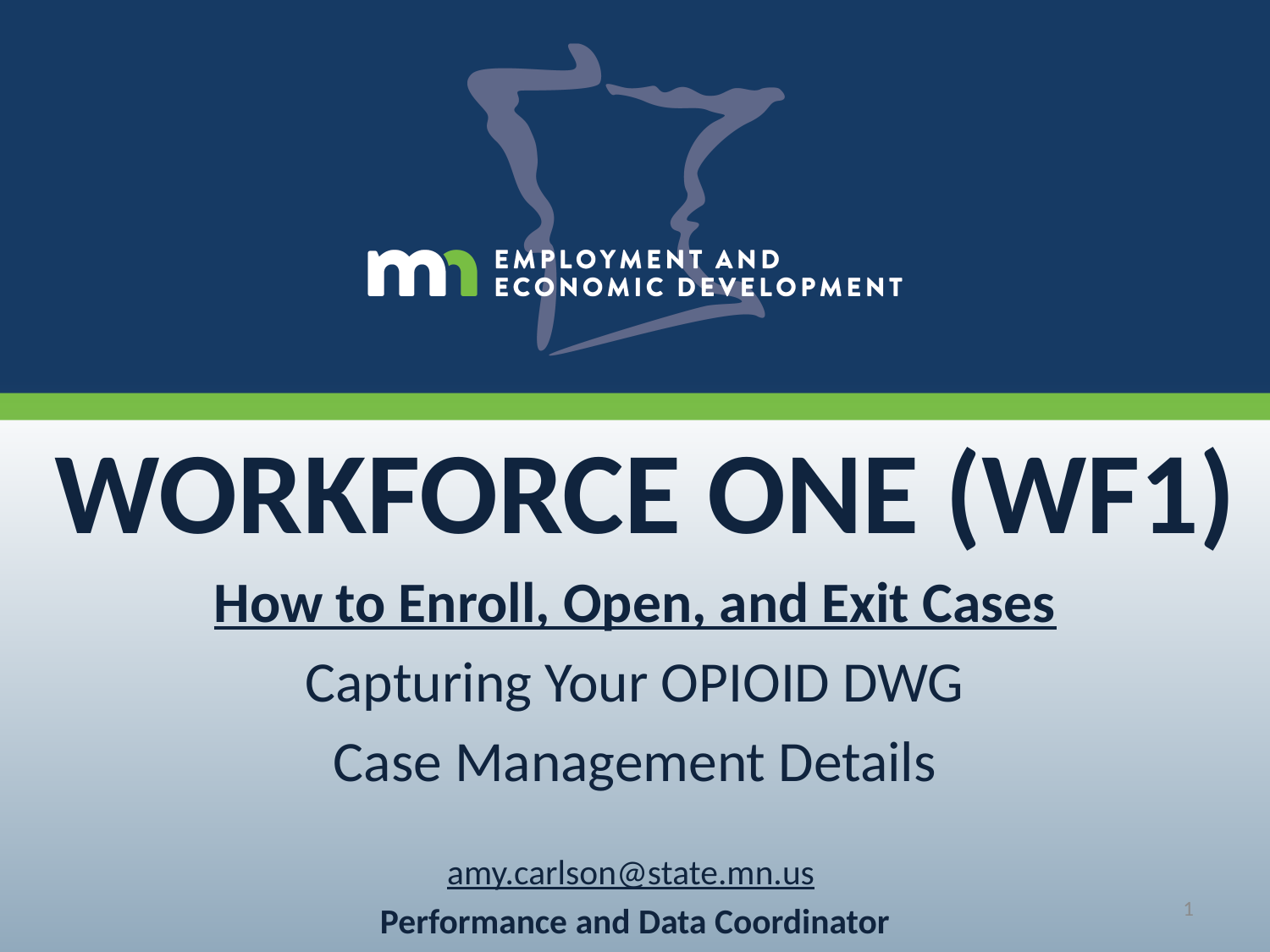

# WORKFORCE ONE (WF1)
How to Enroll, Open, and Exit Cases
Capturing Your OPIOID DWG
Case Management Details

amy.carlson@state.mn.us
Performance and Data Coordinator
1